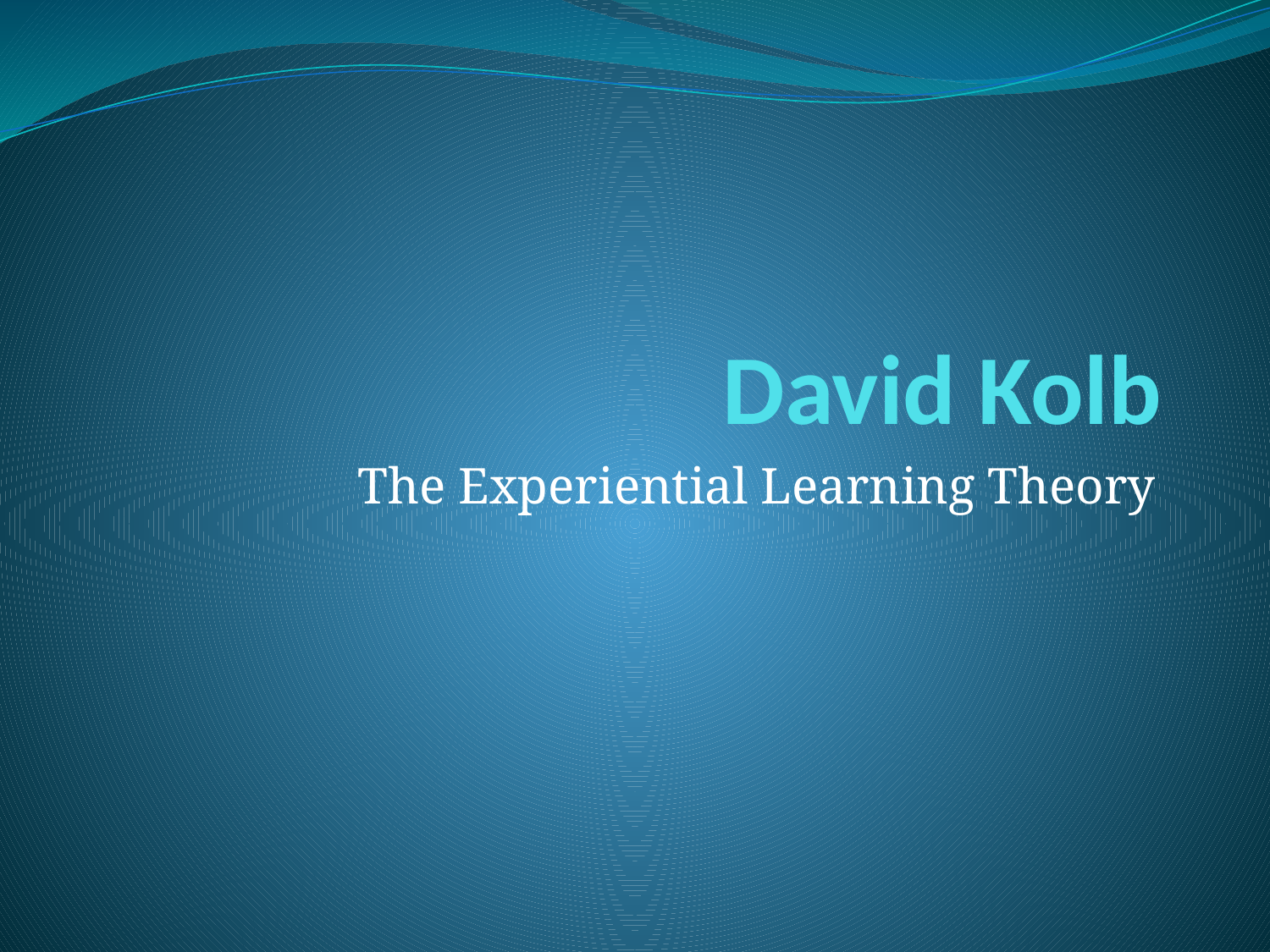

# David Kolb
The Experiential Learning Theory